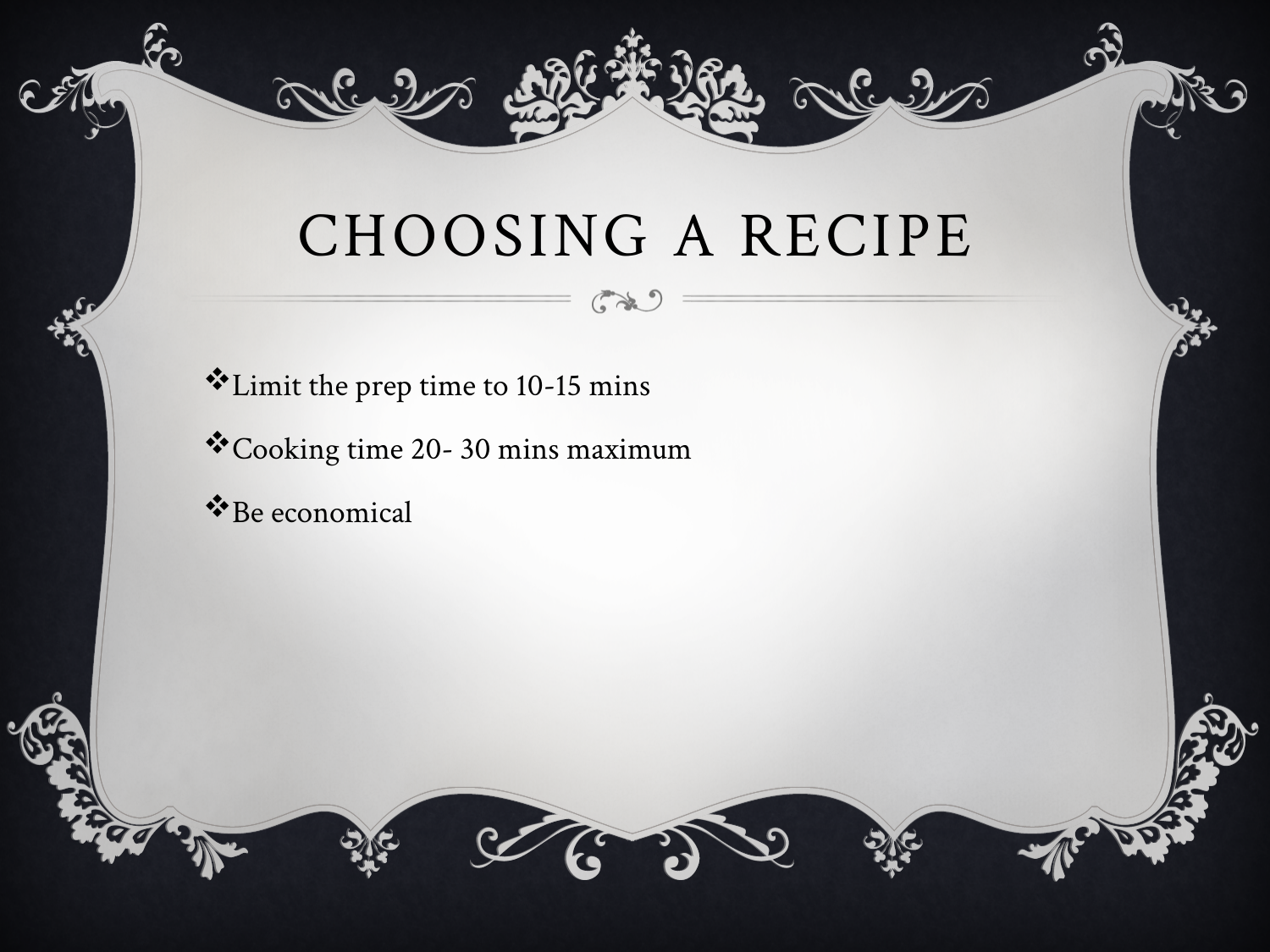

# Choosing a recipe
Limit the prep time to 10-15 mins
Cooking time 20- 30 mins maximum
Be economical